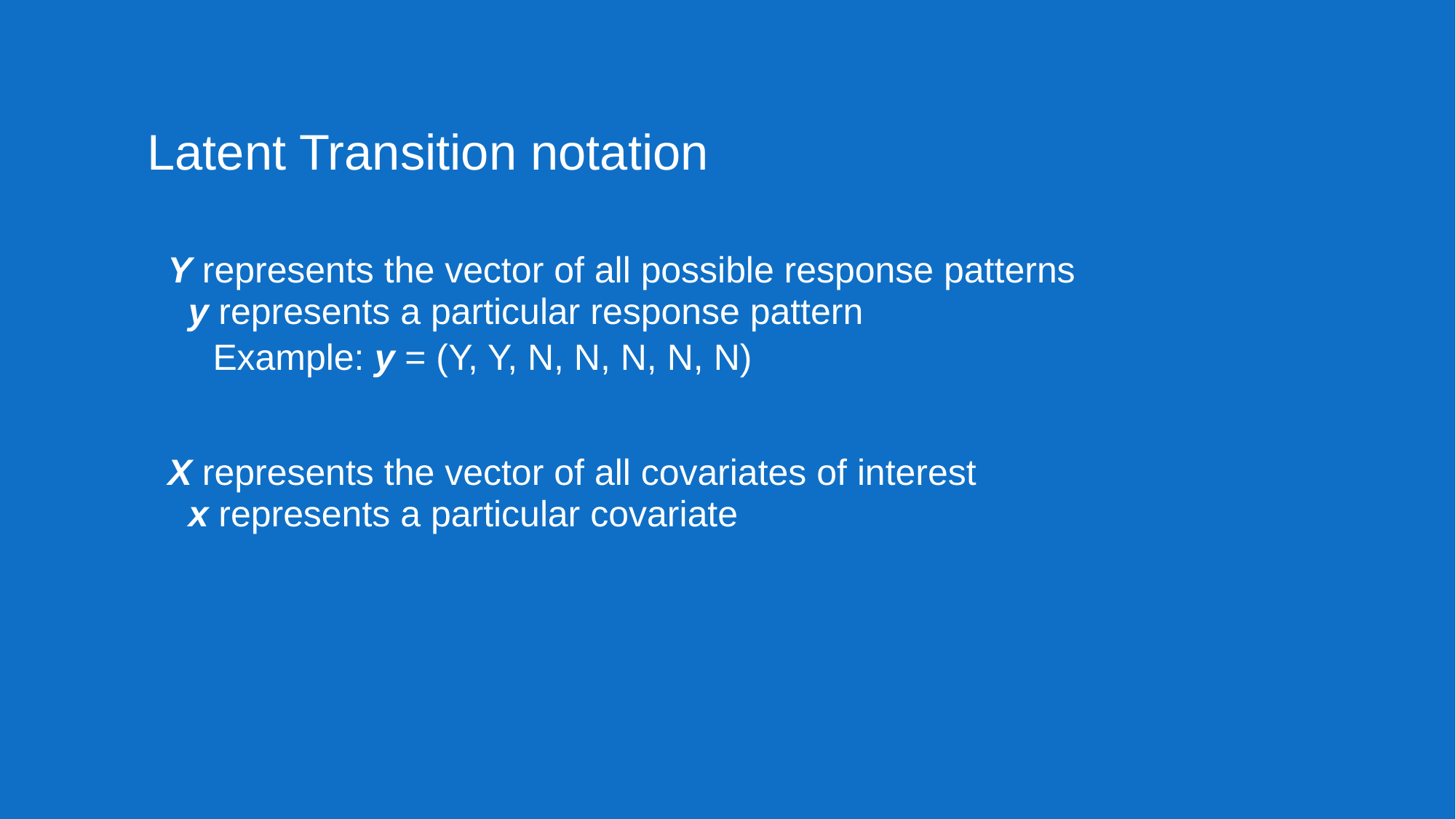

# Latent Transition notation
Y represents the vector of all possible response patterns
y represents a particular response pattern
Example: y = (Y, Y, N, N, N, N, N)

X represents the vector of all covariates of interest
x represents a particular covariate